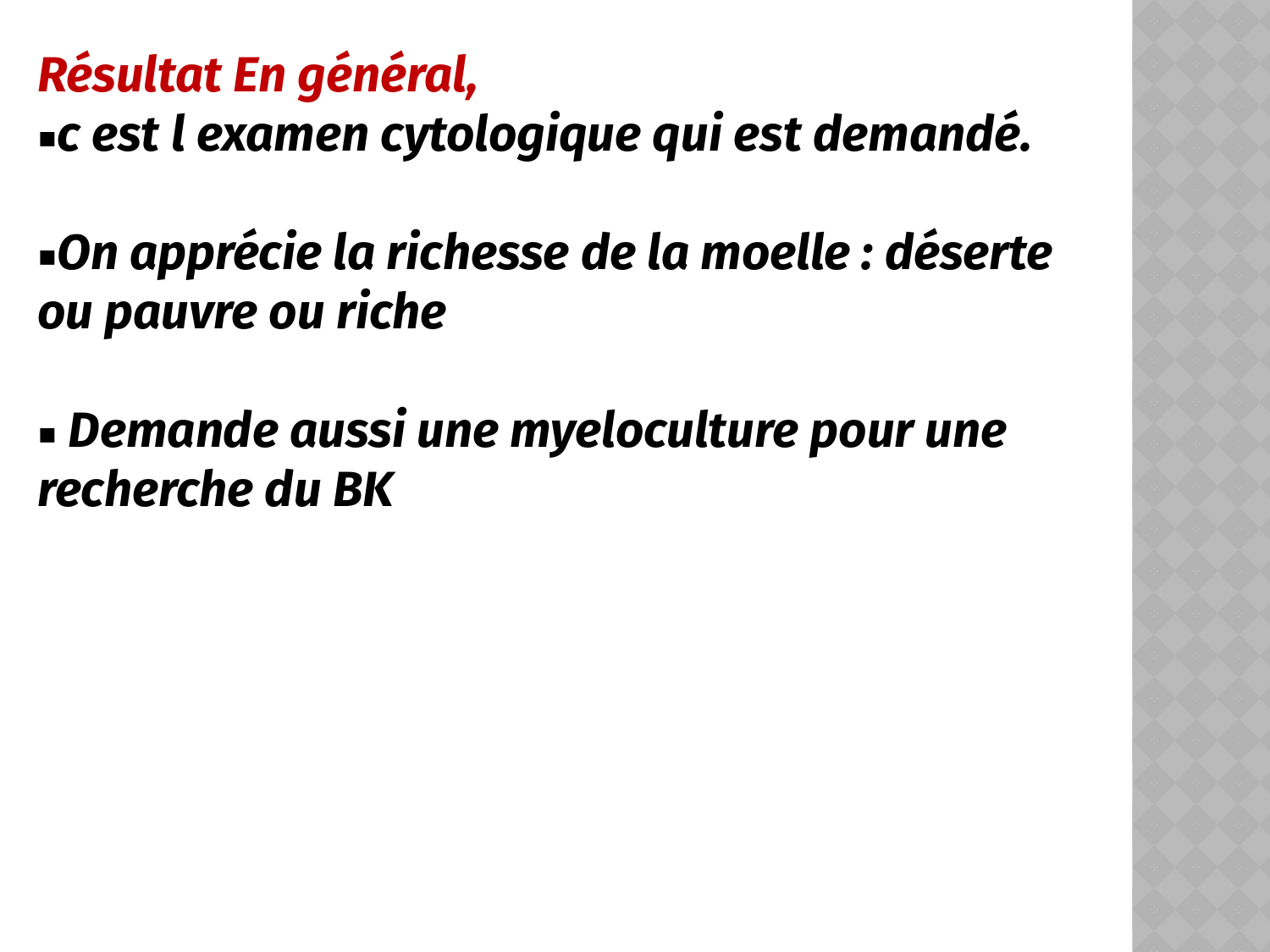

Résultat En général,
c est l examen cytologique qui est demandé.

On apprécie la richesse de la moelle : déserte ou pauvre ou riche

 Demande aussi une myeloculture pour une recherche du BK